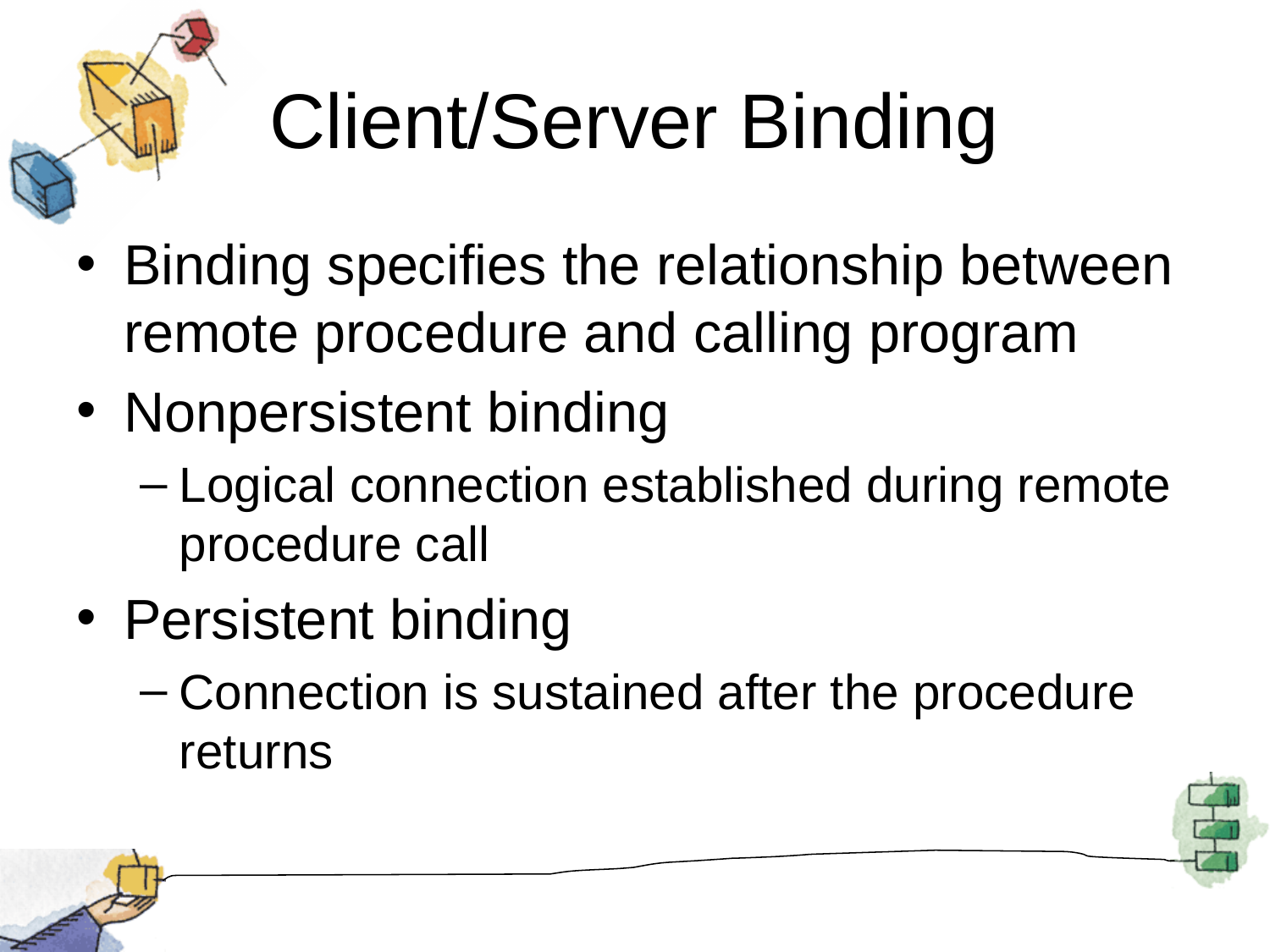

# Client/Server Binding
Binding specifies the relationship between remote procedure and calling program
Nonpersistent binding
Logical connection established during remote procedure call
Persistent binding
Connection is sustained after the procedure returns